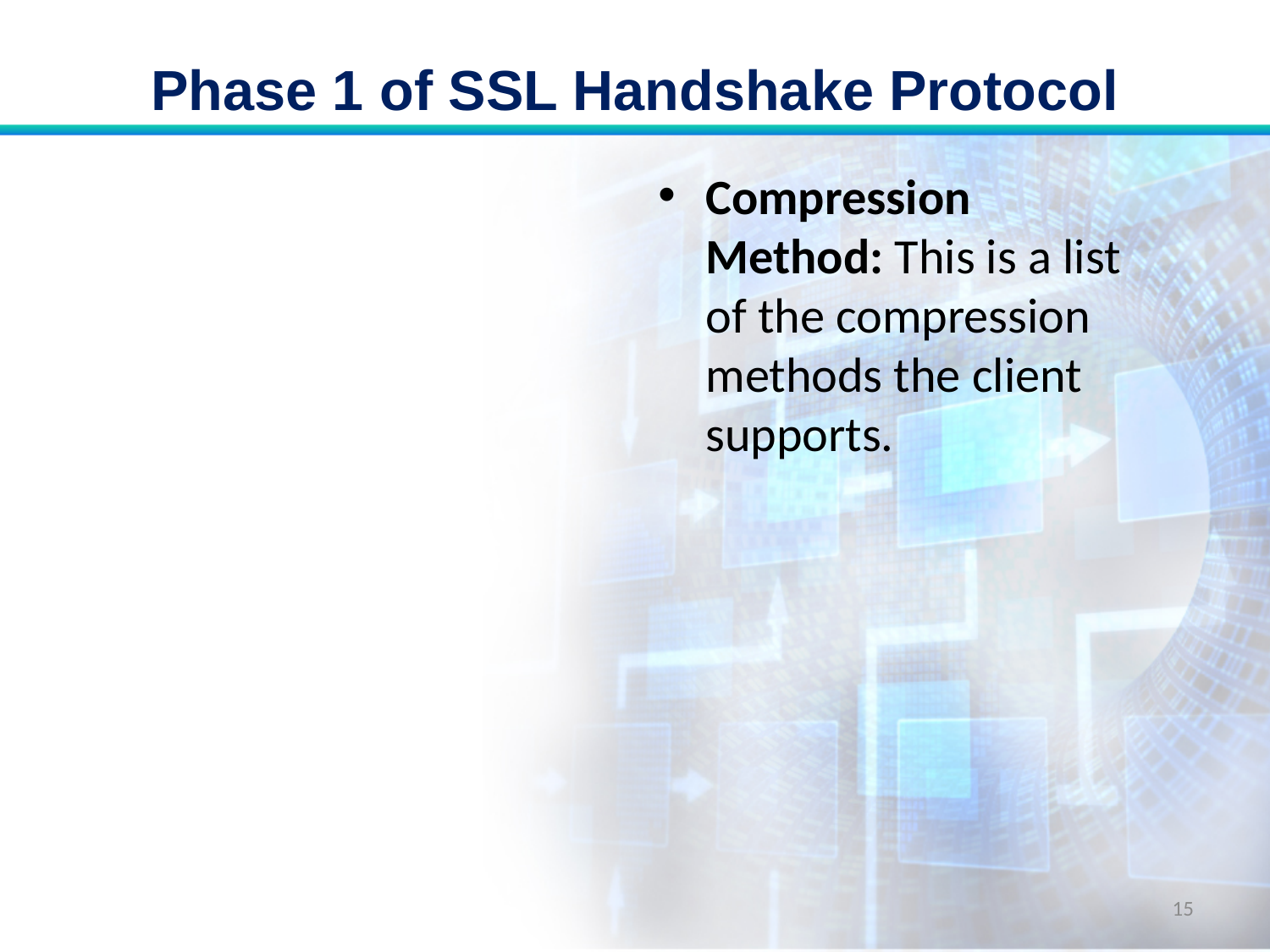

# Phase 1 of SSL Handshake Protocol
Compression Method: This is a list of the compression methods the client supports.
15